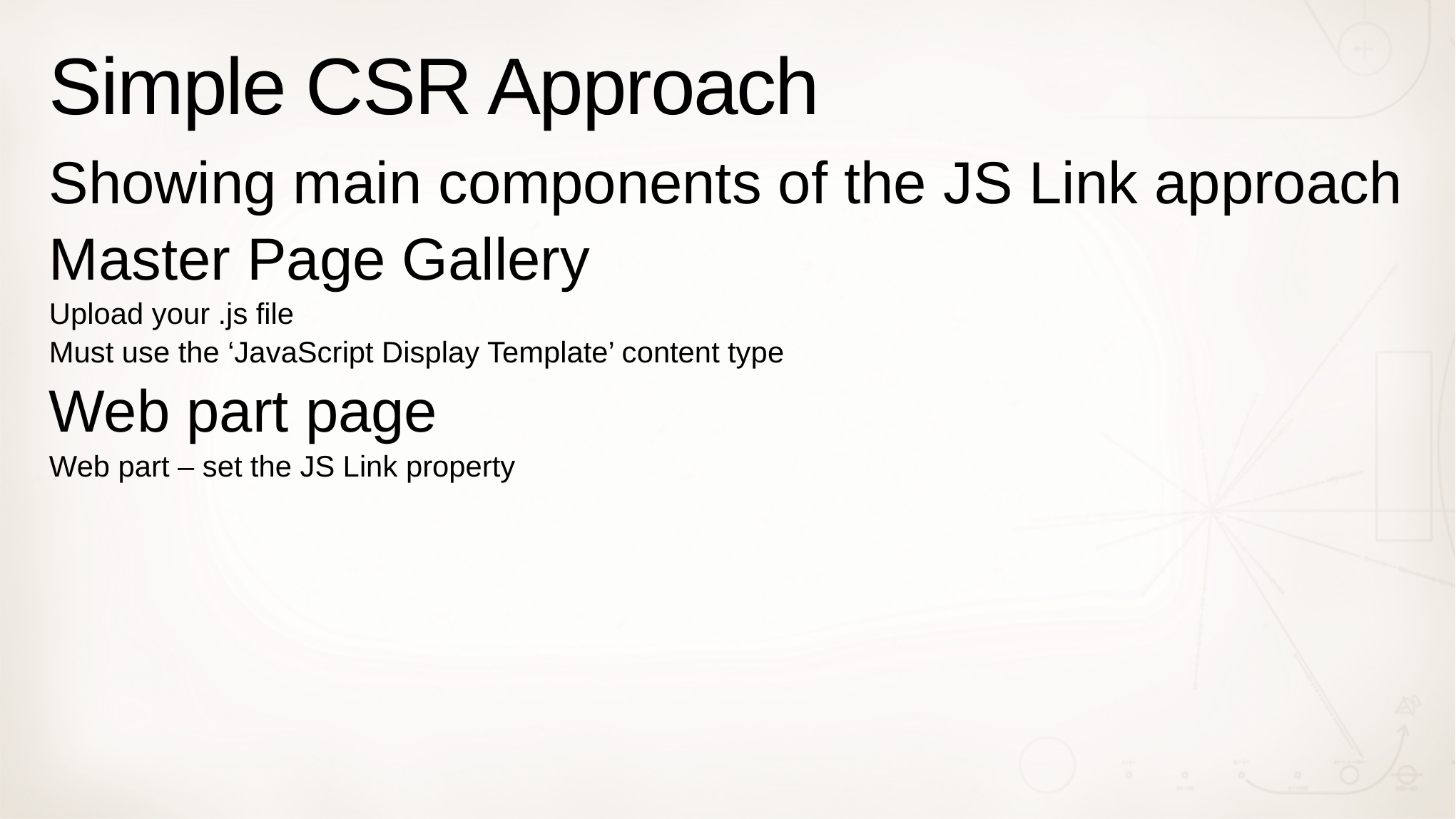

# Simple CSR Approach
Showing main components of the JS Link approach
Master Page Gallery
Upload your .js file
Must use the ‘JavaScript Display Template’ content type
Web part page
Web part – set the JS Link property